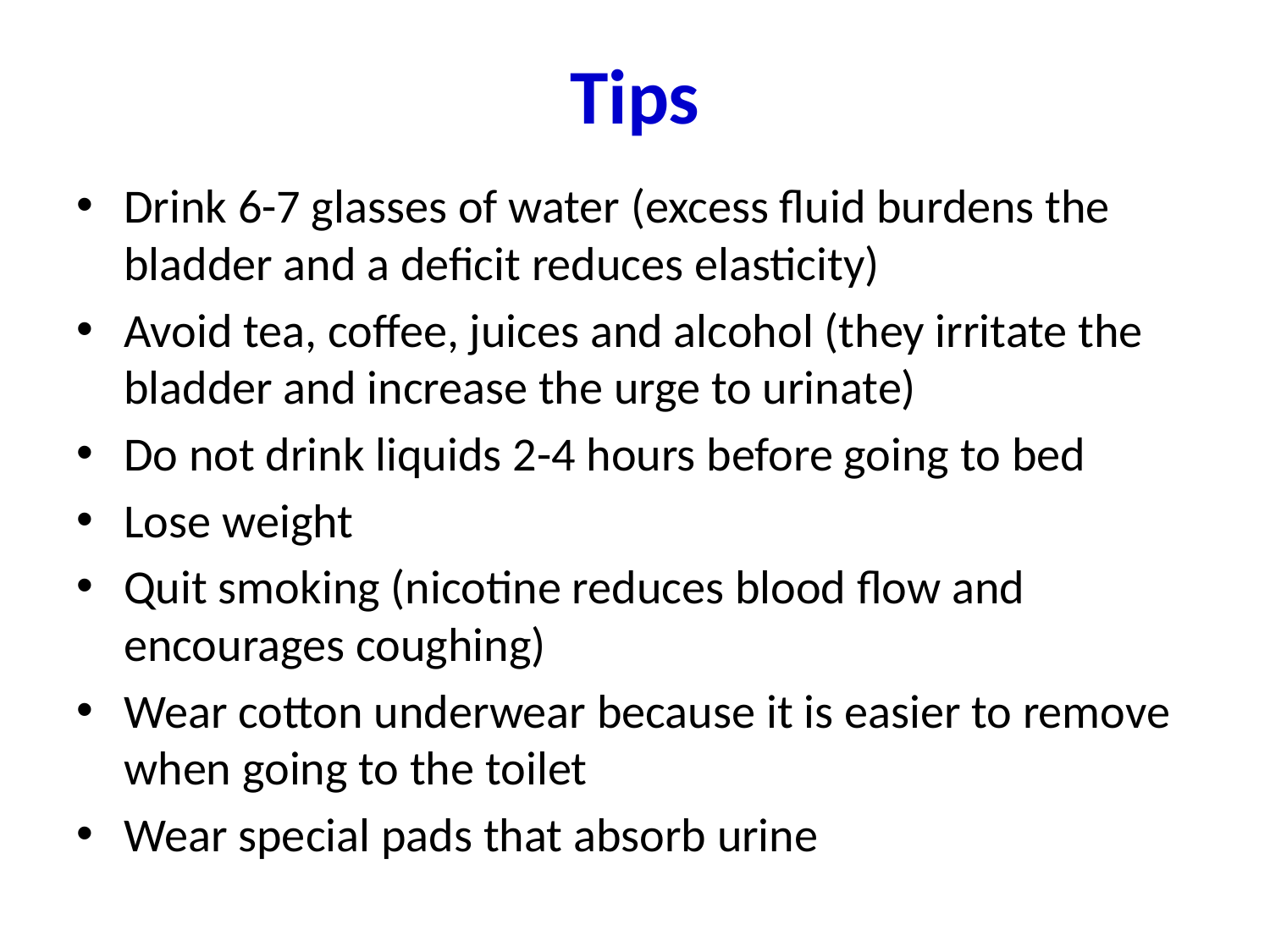

# Tips
Drink 6-7 glasses of water (excess fluid burdens the bladder and a deficit reduces elasticity)
Avoid tea, coffee, juices and alcohol (they irritate the bladder and increase the urge to urinate)
Do not drink liquids 2-4 hours before going to bed
Lose weight
Quit smoking (nicotine reduces blood flow and encourages coughing)
Wear cotton underwear because it is easier to remove when going to the toilet
Wear special pads that absorb urine